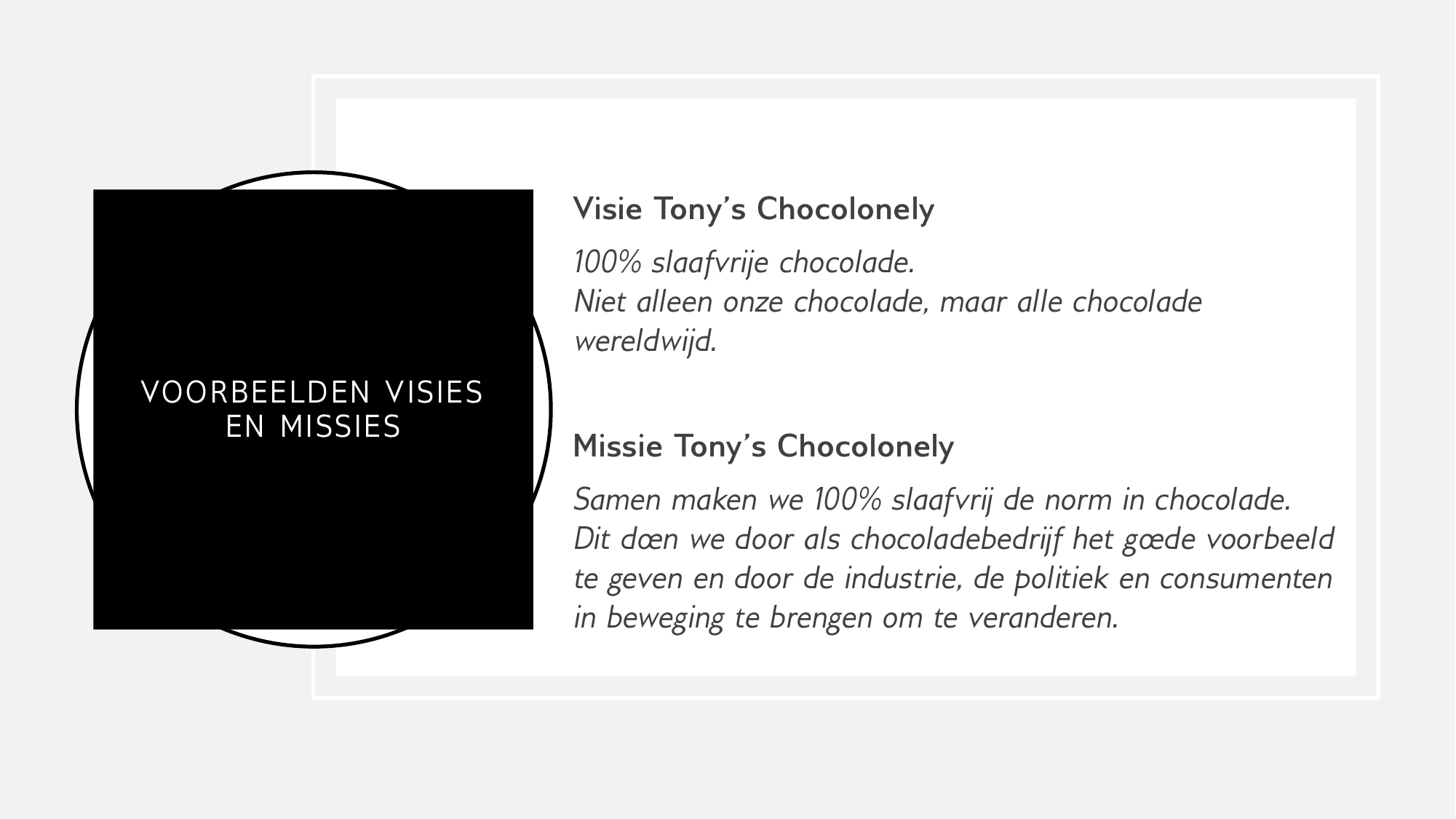

Visie Tony’s Chocolonely
100% slaafvrije chocolade. 
Niet alleen onze chocolade, maar alle chocolade wereldwijd.

Missie Tony’s Chocolonely
Samen maken we 100% slaafvrij de norm in chocolade. 
Dit doen we door als chocoladebedrijf het goede voorbeeld te geven en door de industrie, de politiek en consumenten in beweging te brengen om te veranderen.

# Voorbeelden visies en missies